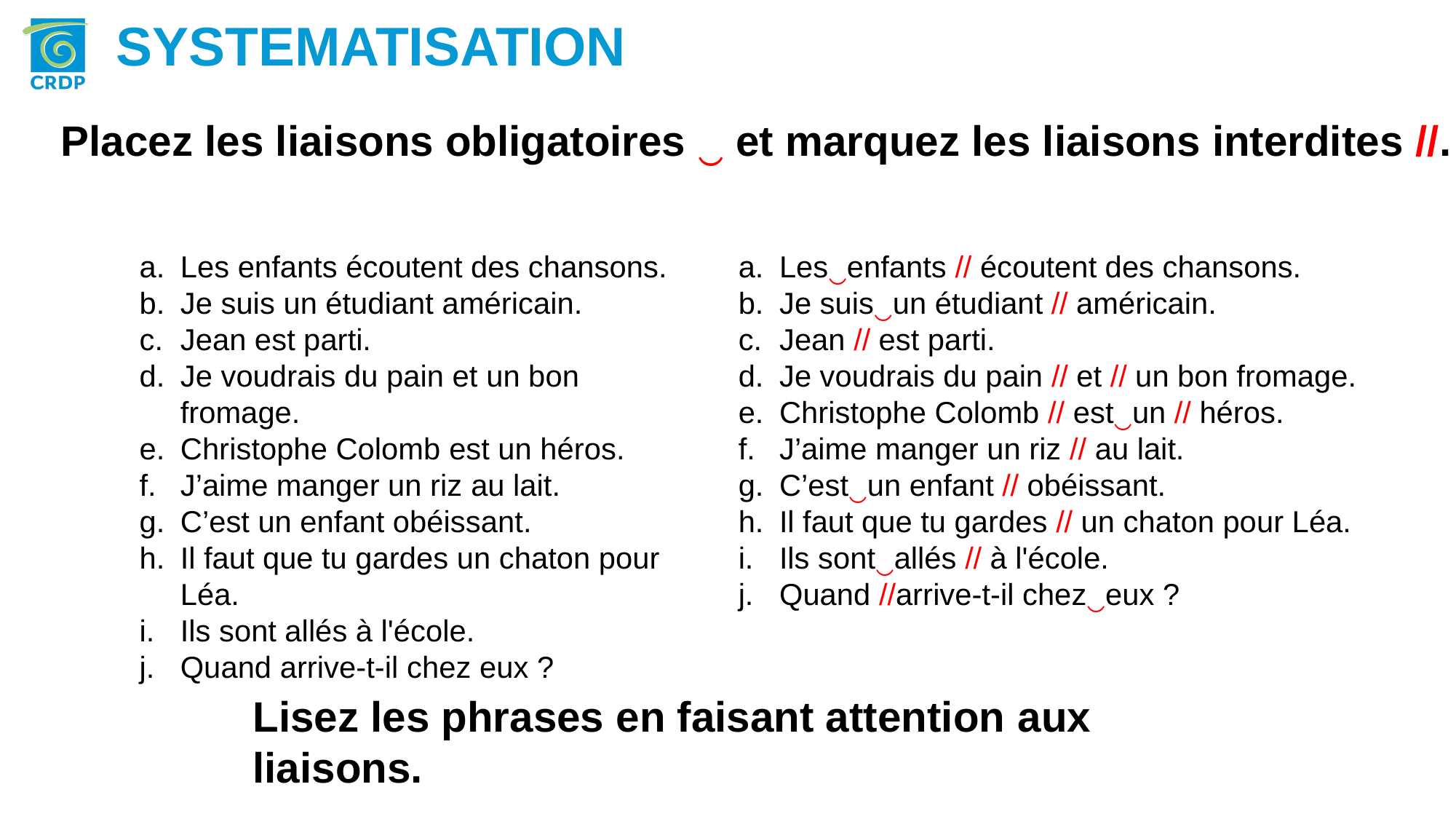

SYSTEMATISATION
Placez les liaisons obligatoires ‿ et marquez les liaisons interdites //.

Les enfants écoutent des chansons.
Je suis un étudiant américain.
Jean est parti.
Je voudrais du pain et un bon fromage.
Christophe Colomb est un héros.
J’aime manger un riz au lait.
C’est un enfant obéissant.
Il faut que tu gardes un chaton pour Léa.
Ils sont allés à l'école.
Quand arrive-t-il chez eux ?

Les‿enfants // écoutent des chansons.
Je suis‿un étudiant // américain.
Jean // est parti.
Je voudrais du pain // et // un bon fromage.
Christophe Colomb // est‿un // héros.
J’aime manger un riz // au lait.
C’est‿un enfant // obéissant.
Il faut que tu gardes // un chaton pour Léa.
Ils sont‿allés // à l'école.
Quand //arrive-t-il chez‿eux ?

Lisez les phrases en faisant attention aux liaisons.